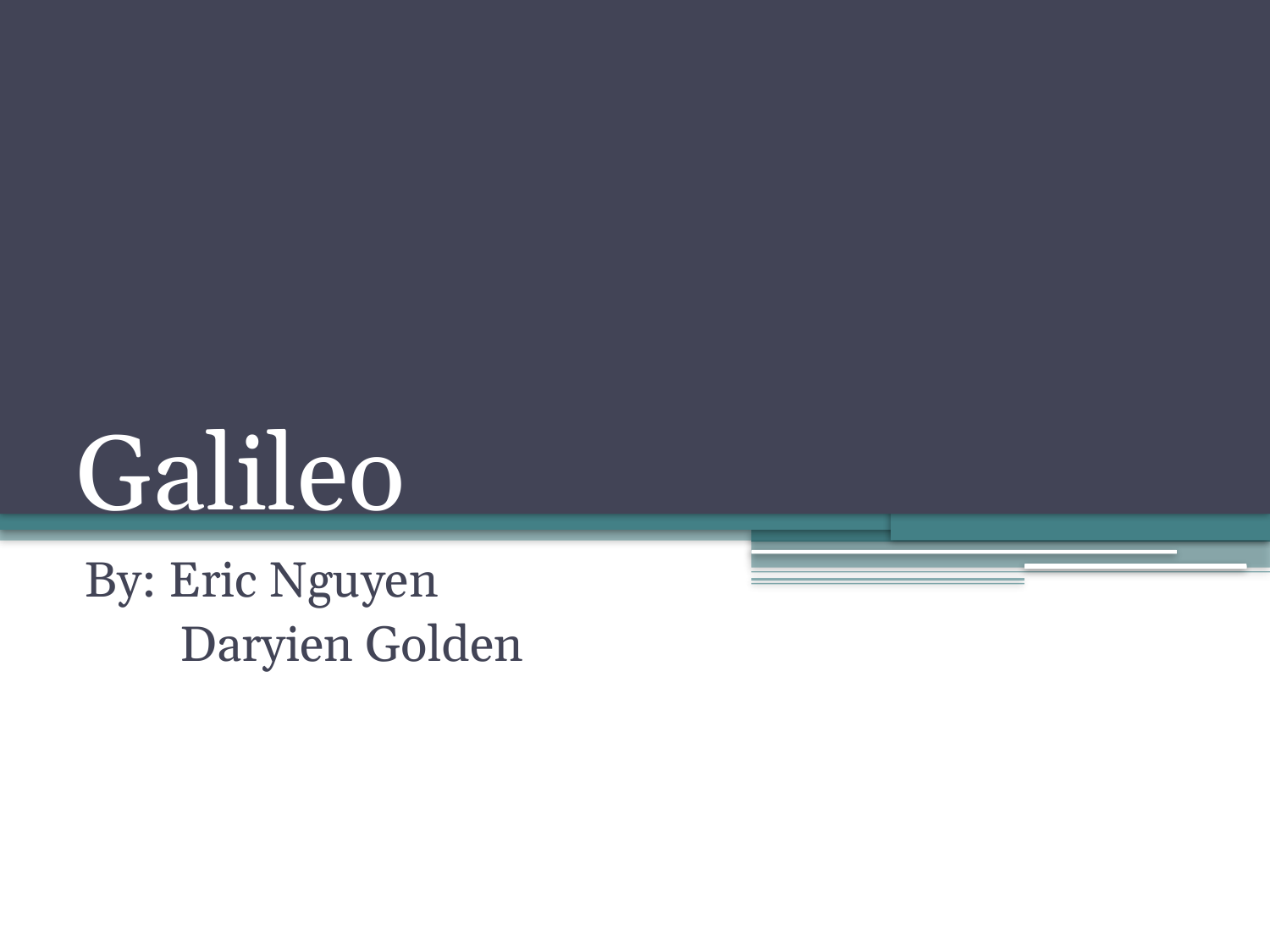

# Galileo
By: Eric Nguyen
        Daryien Golden